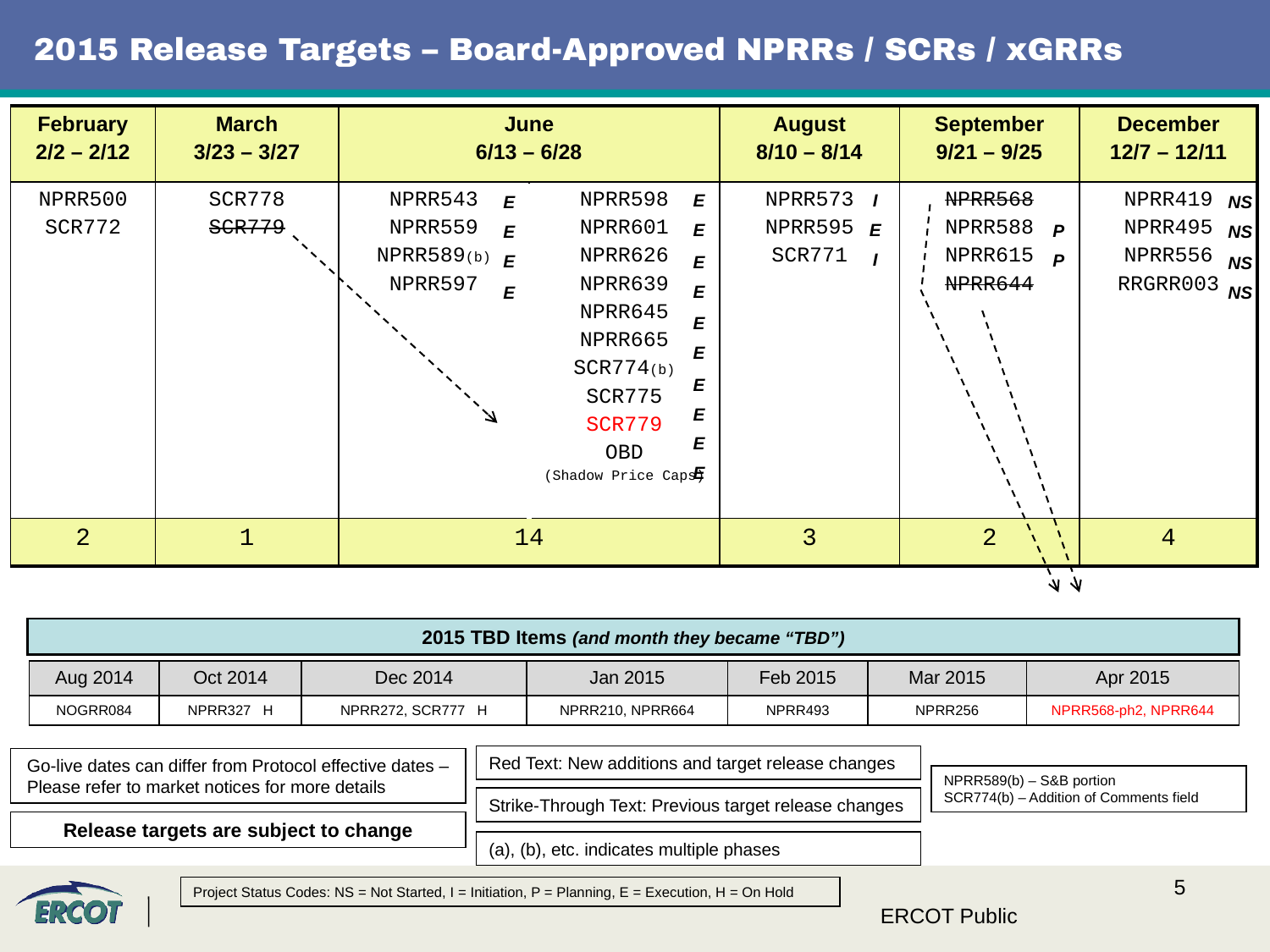

# 2015 Release Targets – Board-Approved NPRRs / SCRs / xGRRs
| February 2/2 – 2/12 | March 3/23 – 3/27 | June 6/13 – 6/28 |  | August 8/10 – 8/14 | September 9/21 – 9/25 | December 12/7 – 12/11 |
| --- | --- | --- | --- | --- | --- | --- |
| NPRR500 SCR772 | SCR778 SCR779 | NPRR543 NPRR559 NPRR589(b) NPRR597 | NPRR598 NPRR601 NPRR626 NPRR639 NPRR645 NPRR665 SCR774(b) SCR775 SCR779 OBD (Shadow Price Caps) | NPRR573 NPRR595 SCR771 | NPRR568 NPRR588 NPRR615 NPRR644 | NPRR419 NPRR495 NPRR556 RRGRR003 |
| 2 | 1 | 14 |  | 3 | 2 | 4 |

I

E

I

E

E

E

E

E

E

E

E

E

E

P

P

NS

NS

NS

NS
E

E

E

E
2015 TBD Items (and month they became “TBD”)
| Aug 2014 | Oct 2014 | Dec 2014 | Jan 2015 | Feb 2015 | Mar 2015 | Apr 2015 |
| --- | --- | --- | --- | --- | --- | --- |
| NOGRR084 | NPRR327 H | NPRR272, SCR777 H | NPRR210, NPRR664 | NPRR493 | NPRR256 | NPRR568-ph2, NPRR644 |
Red Text: New additions and target release changes
Go-live dates can differ from Protocol effective dates – Please refer to market notices for more details
NPRR589(b) – S&B portion
SCR774(b) – Addition of Comments field
Strike-Through Text: Previous target release changes
Release targets are subject to change
(a), (b), etc. indicates multiple phases
Project Status Codes: NS = Not Started, I = Initiation, P = Planning, E = Execution, H = On Hold
ERCOT Public